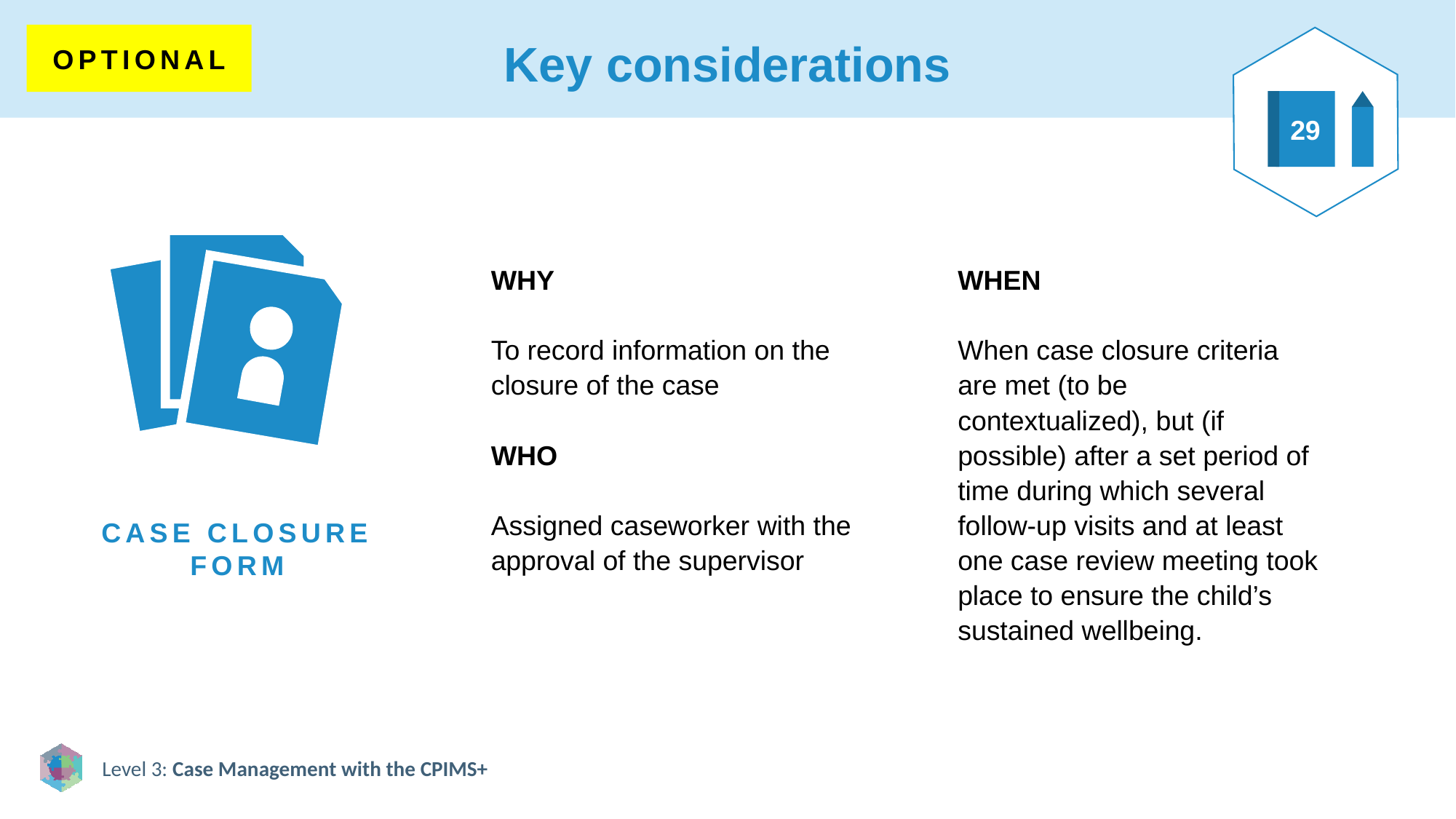

# Key considerations
OPTIONAL

29

WHY

To record information on the closure of the case

WHO

Assigned caseworker with the approval of the supervisor
WHEN

When case closure criteria are met (to be contextualized), but (if possible) after a set period of time during which several follow-up visits and at least one case review meeting took place to ensure the child’s sustained wellbeing.
CASE CLOSURE FORM